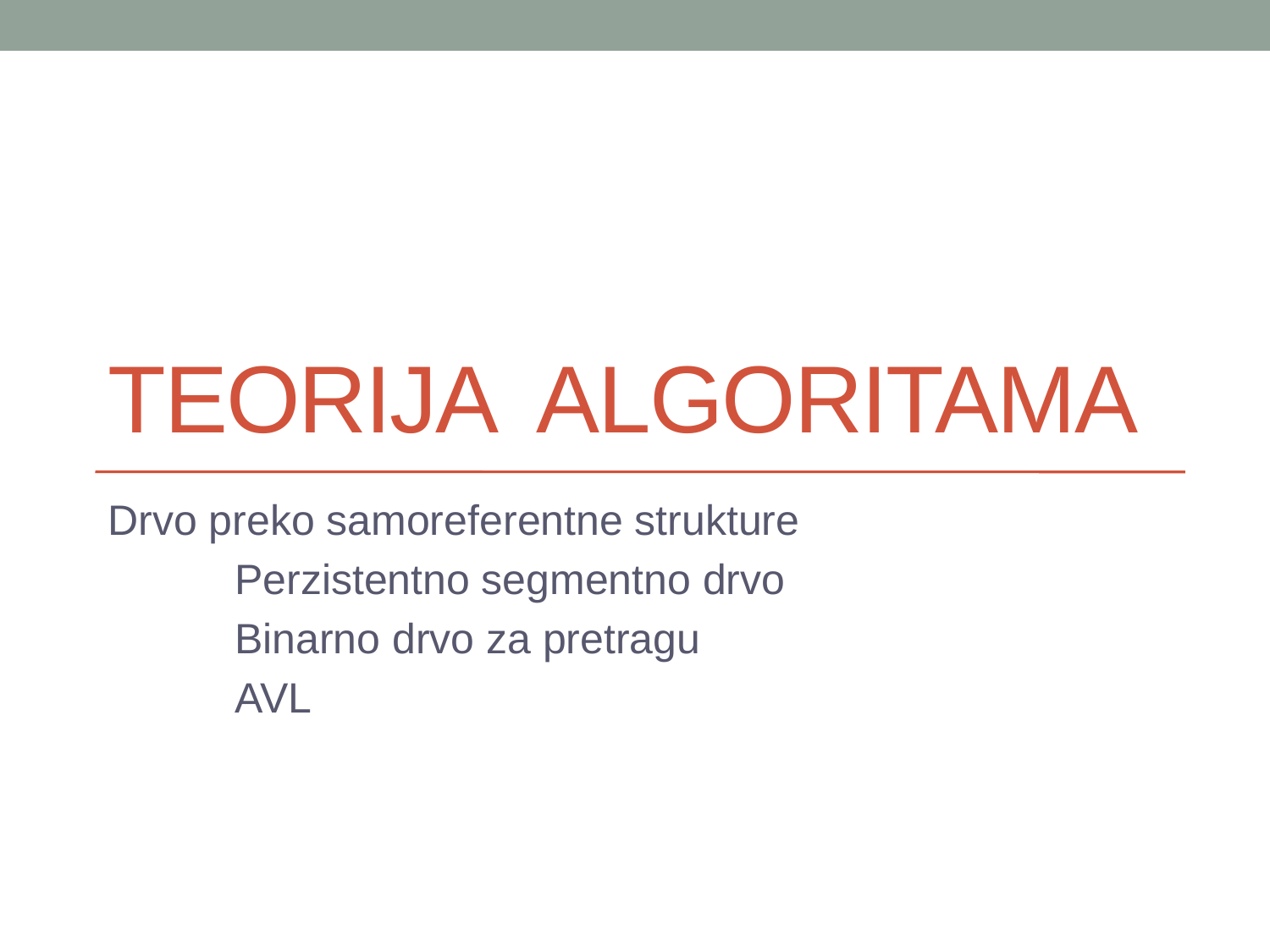

# Teorija  algoritama
Drvo preko samoreferentne strukture
	Perzistentno segmentno drvo
	Binarno drvo za pretragu
	AVL